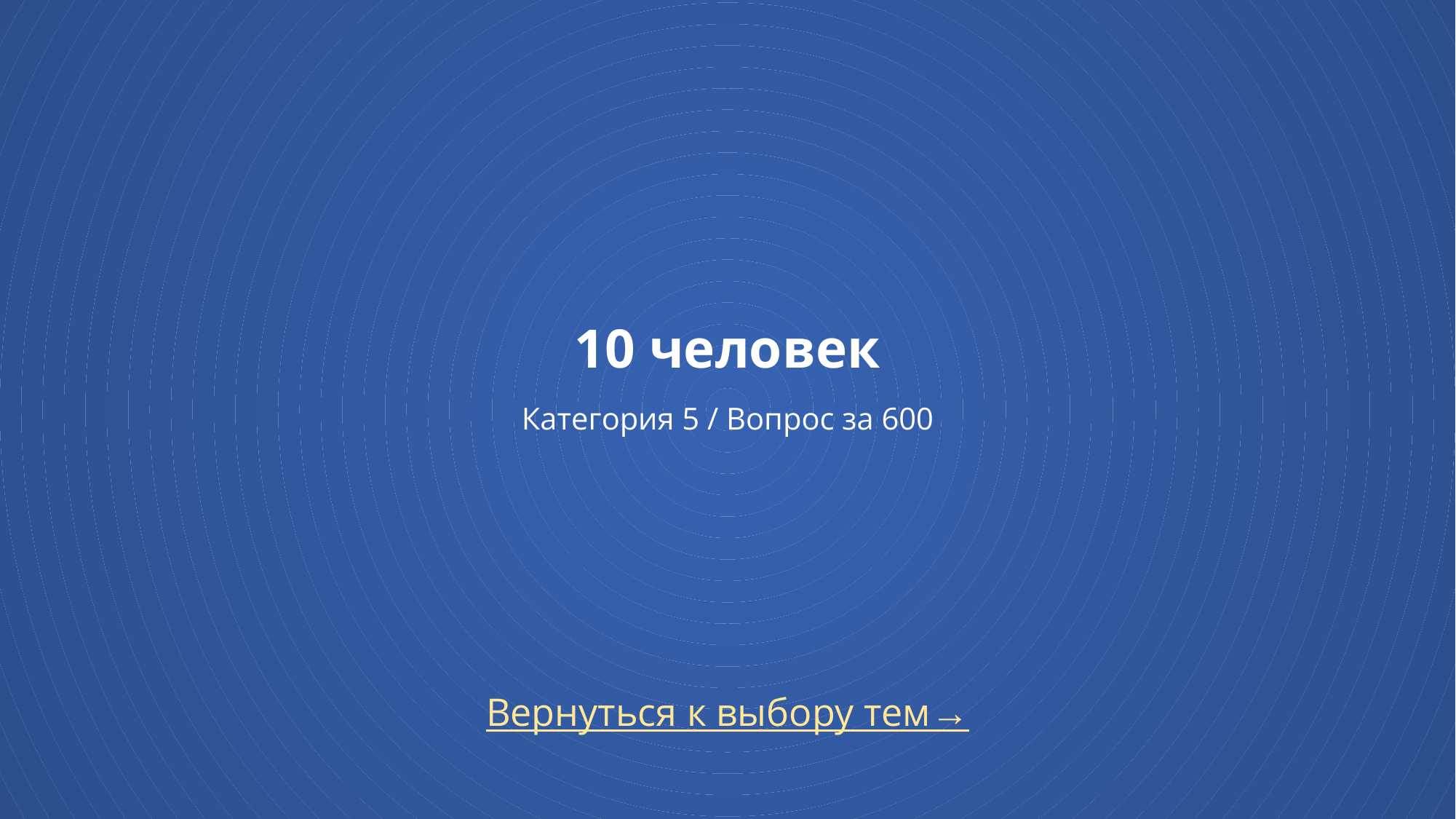

# 10 человек Категория 5 / Вопрос за 600
Вернуться к выбору тем→